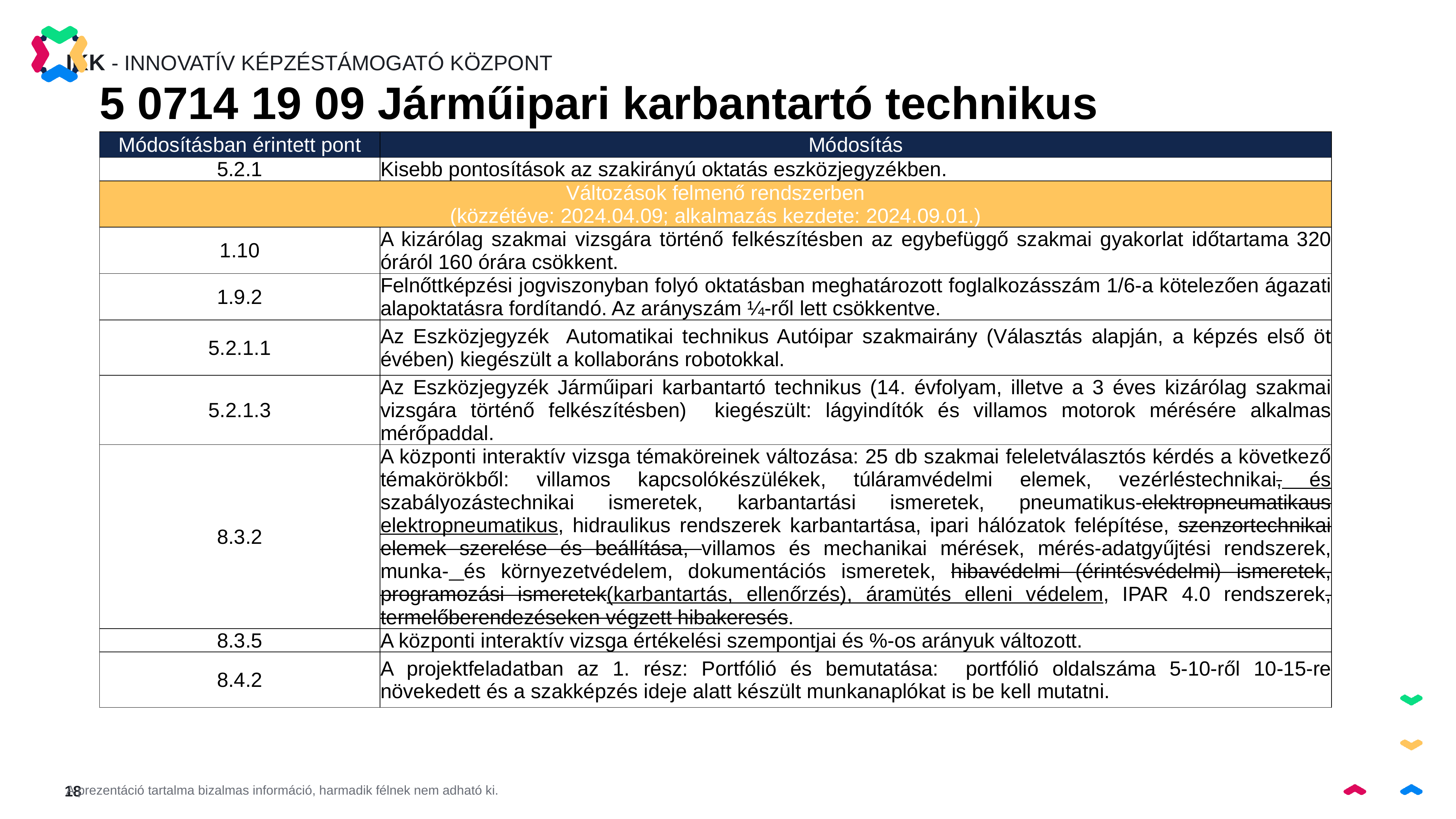

5 0714 19 09 Járműipari karbantartó technikus
| Módosításban érintett pont | Módosítás |
| --- | --- |
| 5.2.1 | Kisebb pontosítások az szakirányú oktatás eszközjegyzékben. |
| Változások felmenő rendszerben (közzétéve: 2024.04.09; alkalmazás kezdete: 2024.09.01.) |  |
| 1.10 | A kizárólag szakmai vizsgára történő felkészítésben az egybefüggő szakmai gyakorlat időtartama 320 óráról 160 órára csökkent. |
| 1.9.2 | Felnőttképzési jogviszonyban folyó oktatásban meghatározott foglalkozásszám 1/6-a kötelezően ágazati alapoktatásra fordítandó. Az arányszám ¼-ről lett csökkentve. |
| 5.2.1.1 | Az Eszközjegyzék Automatikai technikus Autóipar szakmairány (Választás alapján, a képzés első öt évében) kiegészült a kollaboráns robotokkal. |
| 5.2.1.3 | Az Eszközjegyzék Járműipari karbantartó technikus (14. évfolyam, illetve a 3 éves kizárólag szakmai vizsgára történő felkészítésben) kiegészült: lágyindítók és villamos motorok mérésére alkalmas mérőpaddal. |
| 8.3.2 | A központi interaktív vizsga témaköreinek változása: 25 db szakmai feleletválasztós kérdés a következő témakörökből: villamos kapcsolókészülékek, túláramvédelmi elemek, vezérléstechnikai, és szabályozástechnikai ismeretek, karbantartási ismeretek, pneumatikus-elektropneumatikaus elektropneumatikus, hidraulikus rendszerek karbantartása, ipari hálózatok felépítése, szenzortechnikai elemek szerelése és beállítása, villamos és mechanikai mérések, mérés-adatgyűjtési rendszerek, munka- és környezetvédelem, dokumentációs ismeretek, hibavédelmi (érintésvédelmi) ismeretek, programozási ismeretek(karbantartás, ellenőrzés), áramütés elleni védelem, IPAR 4.0 rendszerek, termelőberendezéseken végzett hibakeresés. |
| 8.3.5 | A központi interaktív vizsga értékelési szempontjai és %-os arányuk változott. |
| 8.4.2 | A projektfeladatban az 1. rész: Portfólió és bemutatása: portfólió oldalszáma 5-10-ről 10-15-re növekedett és a szakképzés ideje alatt készült munkanaplókat is be kell mutatni. |